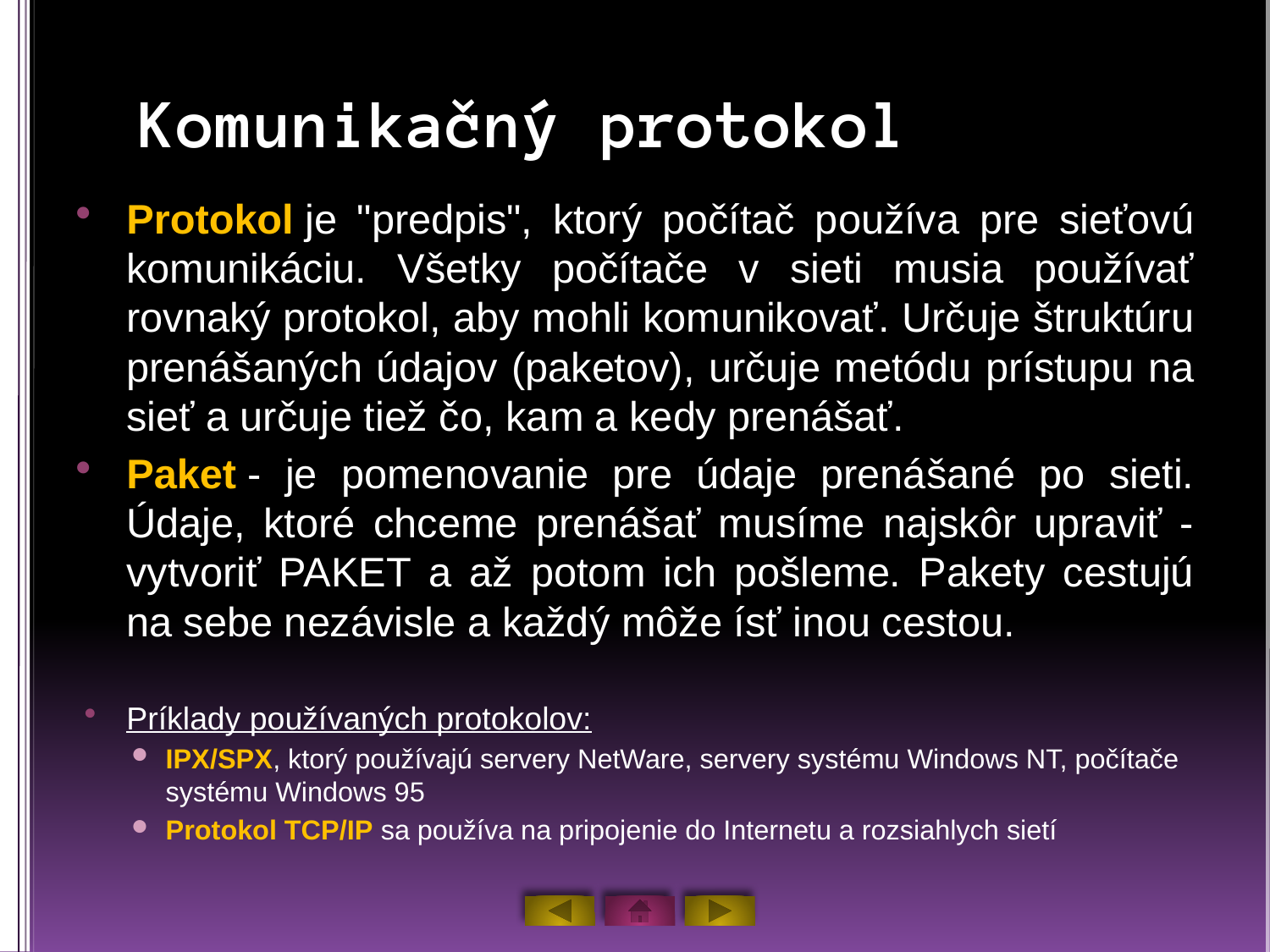

# Komunikačný protokol
Protokol je "predpis", ktorý počítač používa pre sieťovú komunikáciu. Všetky počítače v sieti musia používať rovnaký protokol, aby mohli komunikovať. Určuje štruktúru prenášaných údajov (paketov), určuje metódu prístupu na sieť a určuje tiež čo, kam a kedy prenášať.
Paket - je pomenovanie pre údaje prenášané po sieti. Údaje, ktoré chceme prenášať musíme najskôr upraviť - vytvoriť PAKET a až potom ich pošleme. Pakety cestujú na sebe nezávisle a každý môže ísť inou cestou.

Príklady používaných protokolov:
IPX/SPX, ktorý používajú servery NetWare, servery systému Windows NT, počítače systému Windows 95
Protokol TCP/IP sa používa na pripojenie do Internetu a rozsiahlych sietí